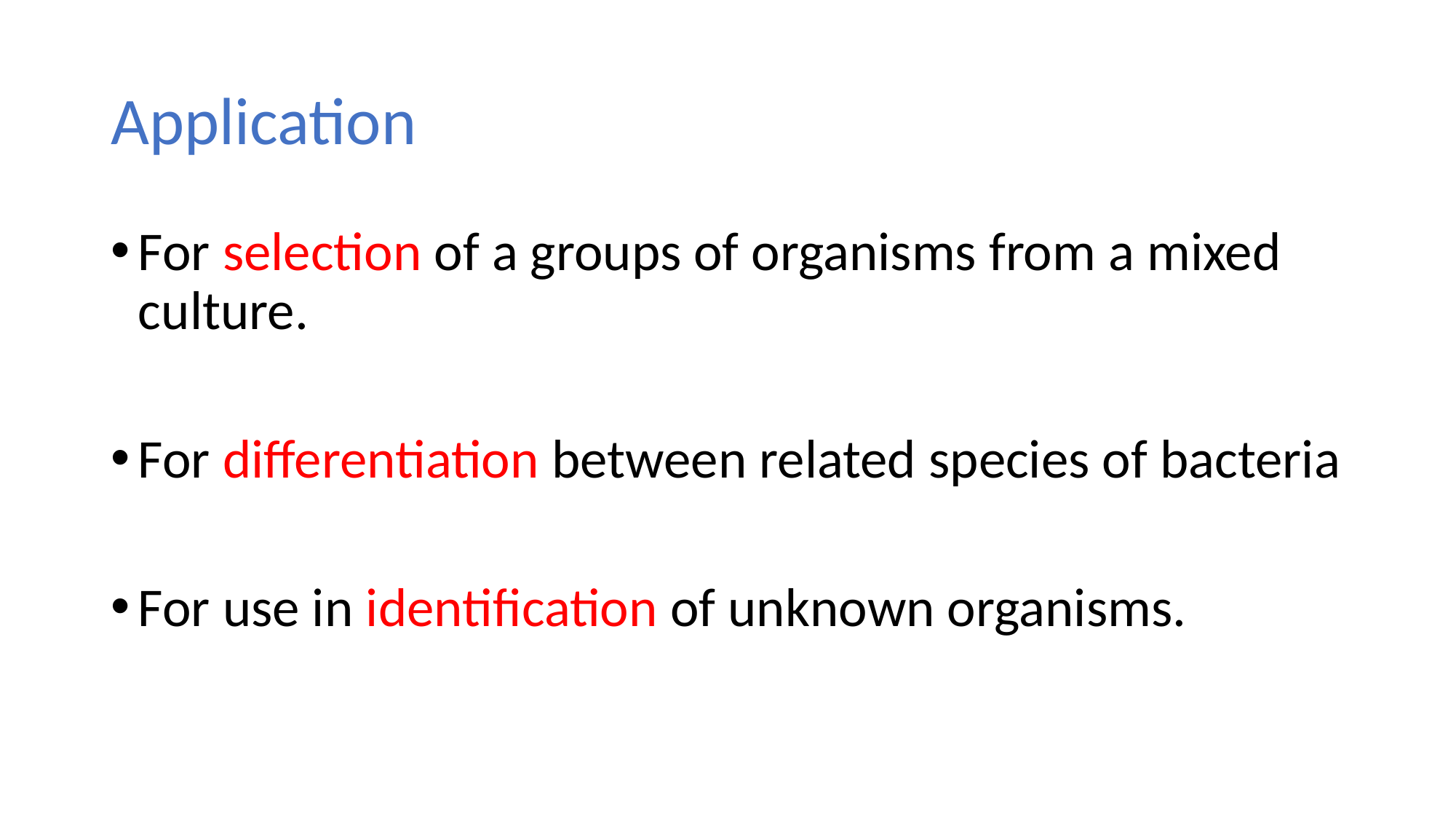

# Application
For selection of a groups of organisms from a mixed culture.

For differentiation between related species of bacteria

For use in identification of unknown organisms.